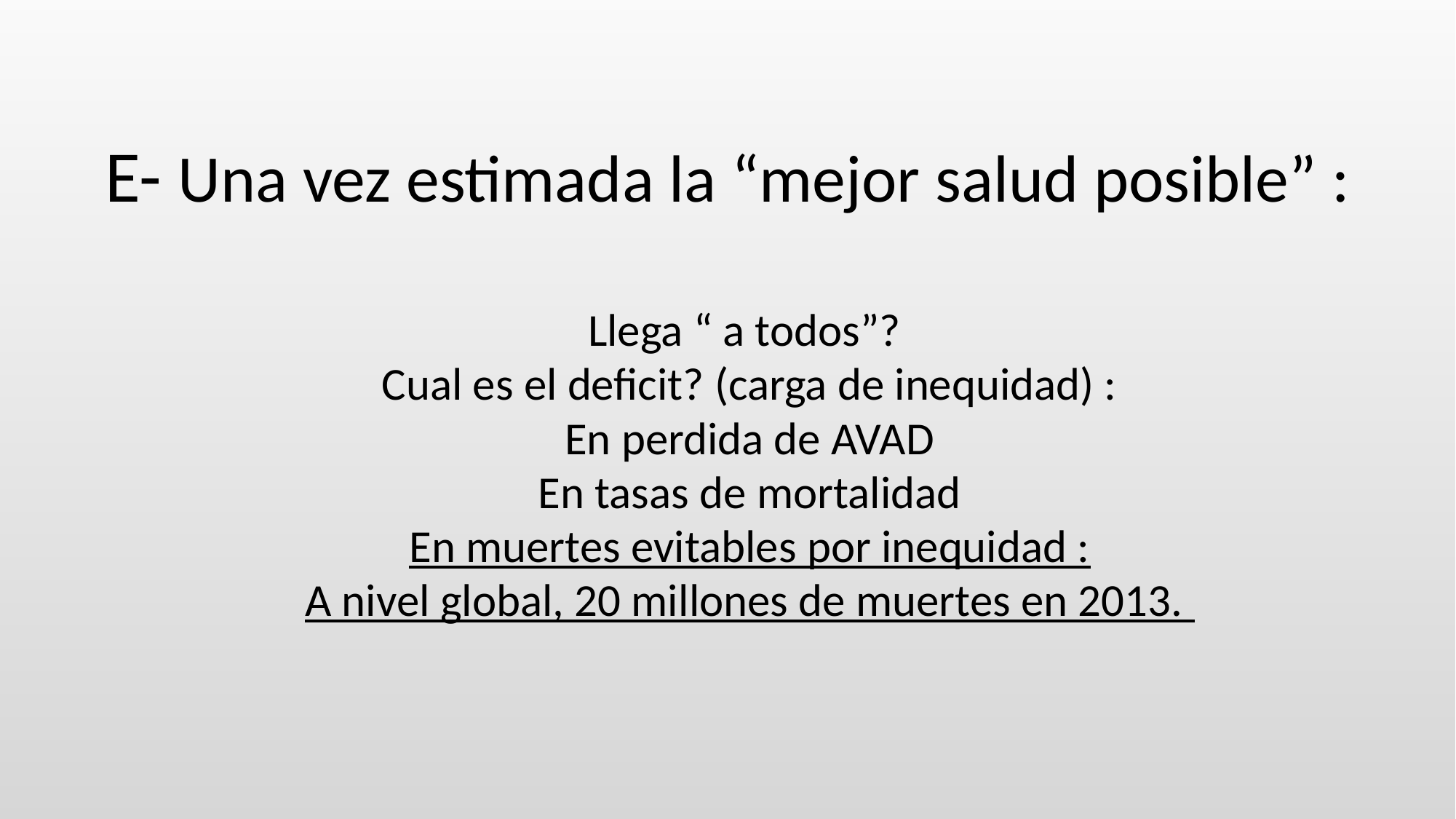

# E- Una vez estimada la “mejor salud posible” :
Llega “ a todos”?
Cual es el deficit? (carga de inequidad) :
En perdida de AVAD
En tasas de mortalidad
En muertes evitables por inequidad :
A nivel global, 20 millones de muertes en 2013.